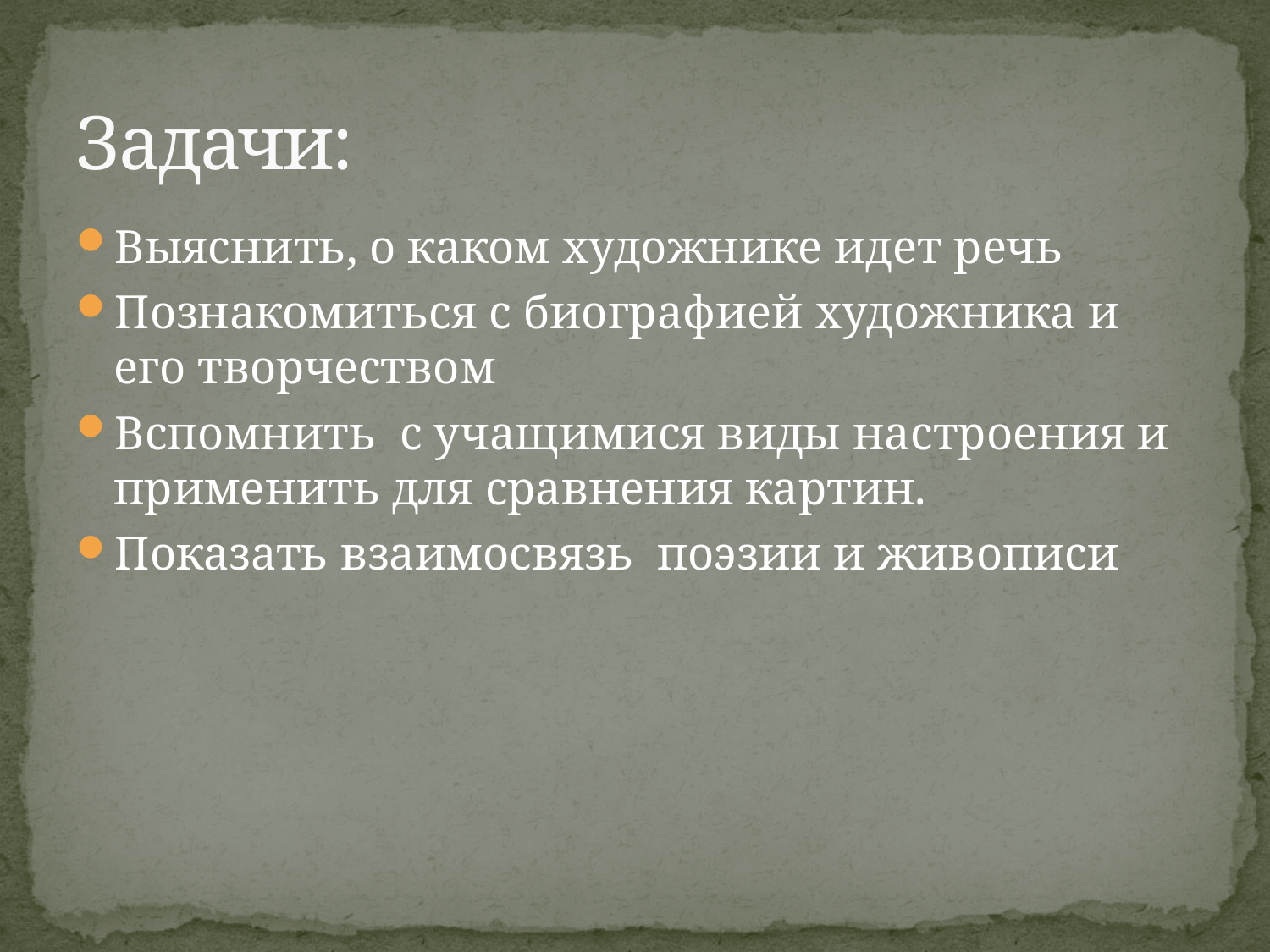

# Задачи:
Выяснить, о каком художнике идет речь
Познакомиться с биографией художника и его творчеством
Вспомнить  с учащимися виды настроения и применить для сравнения картин.
Показать взаимосвязь  поэзии и живописи